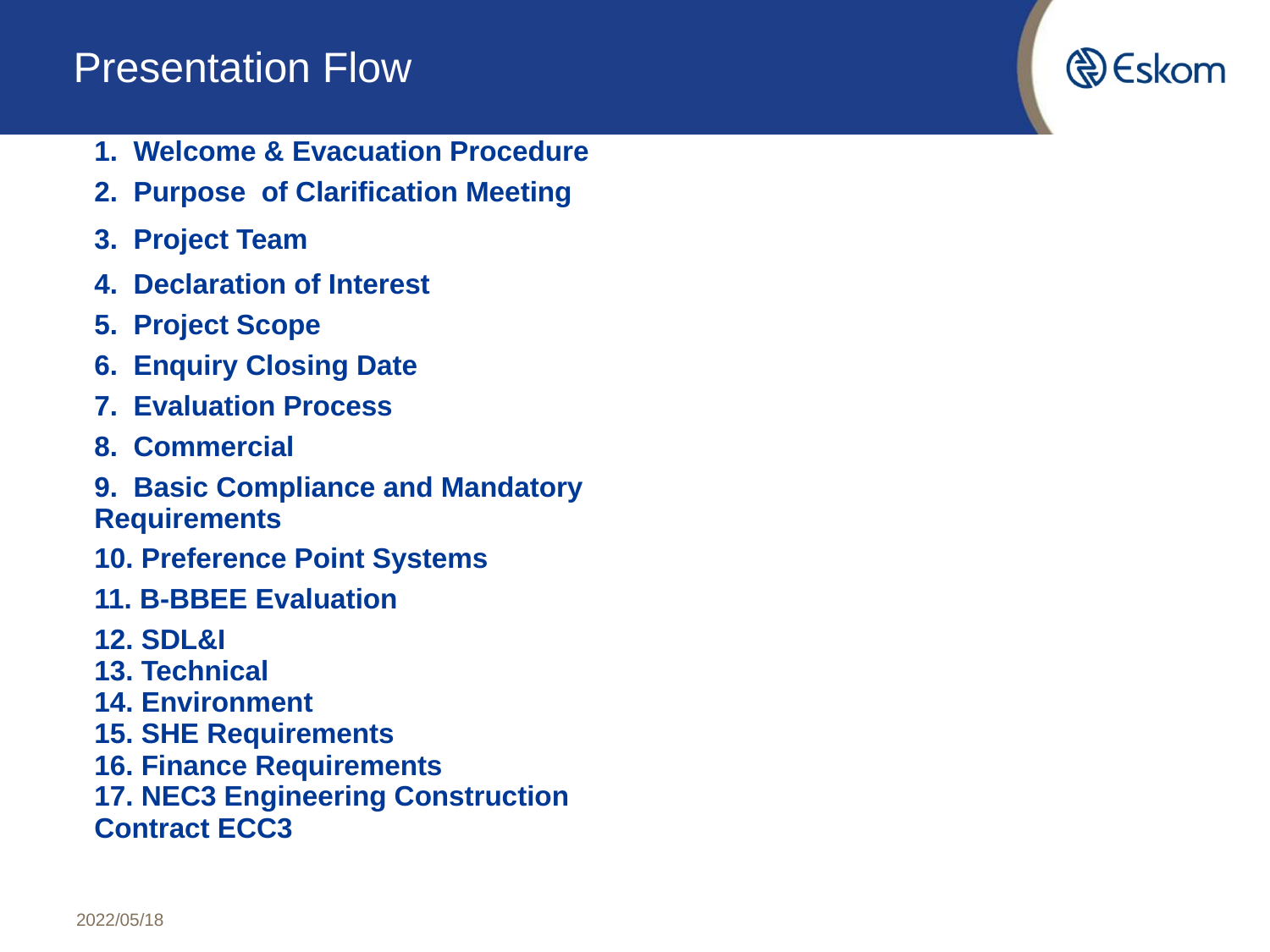

# Presentation Flow
| 1. Welcome & Evacuation Procedure |  |
| --- | --- |
| 2. Purpose of Clarification Meeting |  |
| 3. Project Team |  |
| 4. Declaration of Interest |  |
| 5. Project Scope |  |
| 6. Enquiry Closing Date |  |
| 7. Evaluation Process |  |
| 8. Commercial |  |
| 9. Basic Compliance and Mandatory Requirements |  |
| 10. Preference Point Systems |  |
| 11. B-BBEE Evaluation |  |
| 12. SDL&I 13. Technical 14. Environment 15. SHE Requirements 16. Finance Requirements 17. NEC3 Engineering Construction Contract ECC3 |  |

2022/05/18